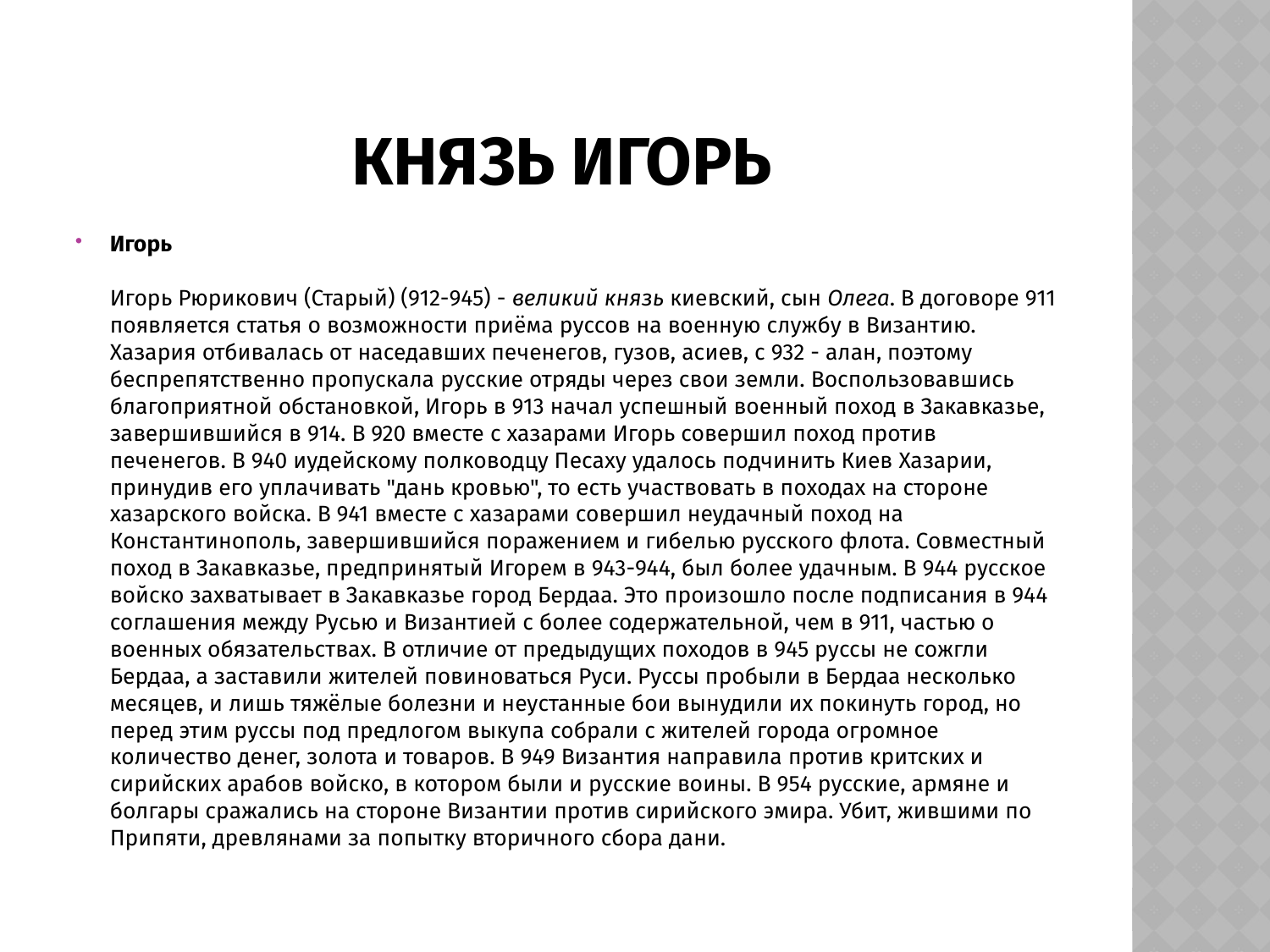

# Князь Игорь
Игорь
Игорь Рюрикович (Старый) (912-945) - великий князь киевский, сын Олега. В договоре 911 появляется статья о возможности приёма руссов на военную службу в Византию. Хазария отбивалась от наседавших печенегов, гузов, асиев, с 932 - алан, поэтому беспрепятственно пропускала русские отряды через свои земли. Воспользовавшись благоприятной обстановкой, Игорь в 913 начал успешный военный поход в Закавказье, завершившийся в 914. В 920 вместе с хазарами Игорь совершил поход против печенегов. В 940 иудейскому полководцу Песаху удалось подчинить Киев Хазарии, принудив его уплачивать "дань кровью", то есть участвовать в походах на стороне хазарского войска. В 941 вместе с хазарами совершил неудачный поход на Константинополь, завершившийся поражением и гибелью русского флота. Совместный поход в Закавказье, предпринятый Игорем в 943-944, был более удачным. В 944 русское войско захватывает в Закавказье город Бердаа. Это произошло после подписания в 944 соглашения между Русью и Византией с более содержательной, чем в 911, частью о военных обязательствах. В отличие от предыдущих походов в 945 руссы не сожгли Бердаа, а заставили жителей повиноваться Руси. Руссы пробыли в Бердаа несколько месяцев, и лишь тяжёлые болезни и неустанные бои вынудили их покинуть город, но перед этим руссы под предлогом выкупа собрали с жителей города огромное количество денег, золота и товаров. В 949 Византия направила против критских и сирийских арабов войско, в котором были и русские воины. В 954 русские, армяне и болгары сражались на стороне Византии против сирийского эмира. Убит, жившими по Припяти, древлянами за попытку вторичного сбора дани.